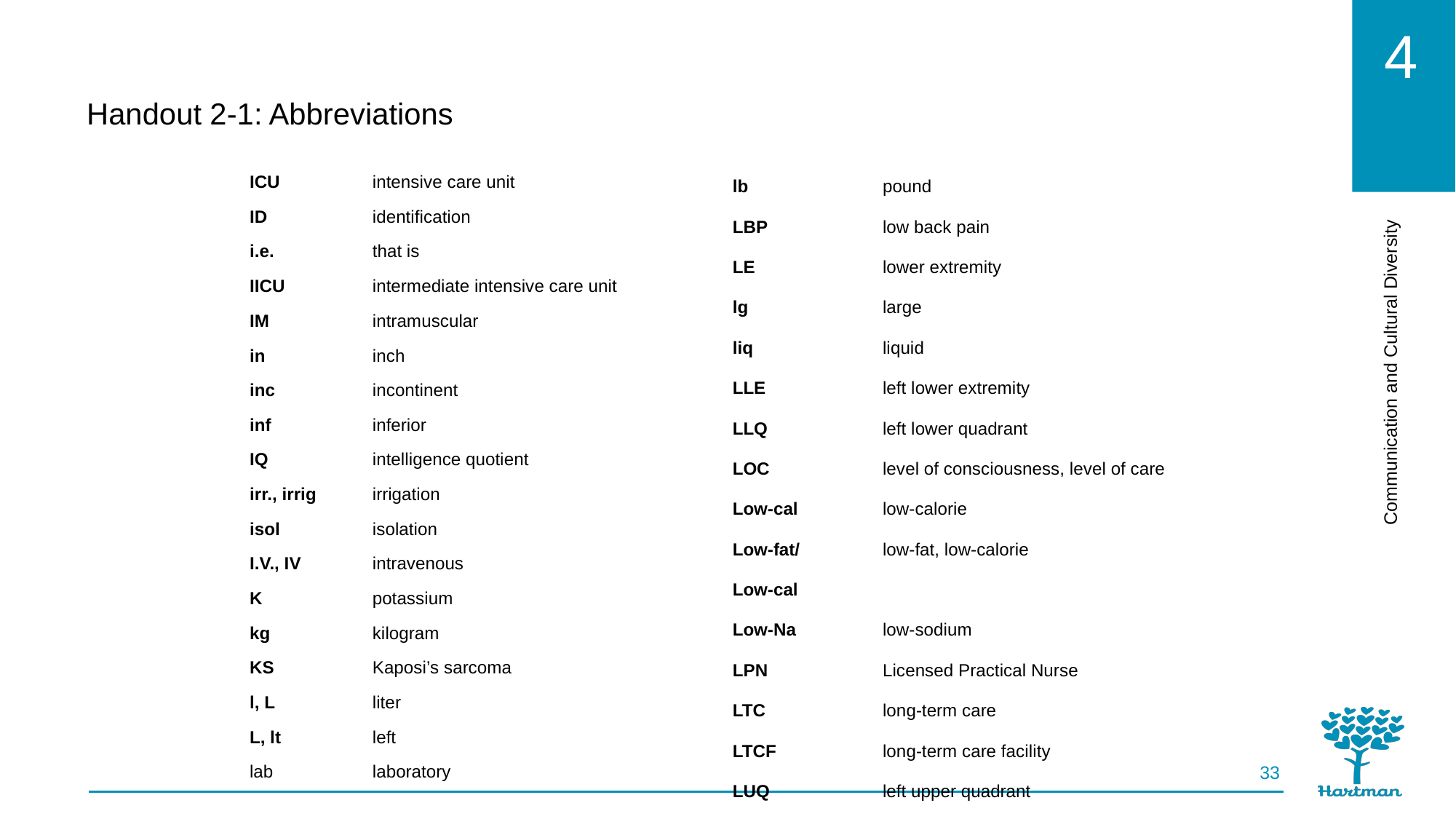

Handout 2-1: Abbreviations
lb 	pound
LBP 	low back pain
LE 	lower extremity
lg 	large
liq 	liquid
LLE 	left lower extremity
LLQ 	left lower quadrant
LOC 	level of consciousness, level of care
Low-cal 	low-calorie
Low-fat/	low-fat, low-calorie
Low-cal
Low-Na 	low-sodium
LPN 	Licensed Practical Nurse
LTC 	long-term care
LTCF	long-term care facility
LUQ 	left upper quadrant
ICU 	intensive care unit
ID 	identification
i.e.	that is
IICU 	intermediate intensive care unit
IM 	intramuscular
in 	inch
inc 	incontinent
inf 	inferior
IQ 	intelligence quotient
irr., irrig 	irrigation
isol 	isolation
I.V., IV 	intravenous
K 	potassium
kg 	kilogram
KS 	Kaposi’s sarcoma
l, L 	liter
L, lt 	left
lab 	laboratory

33